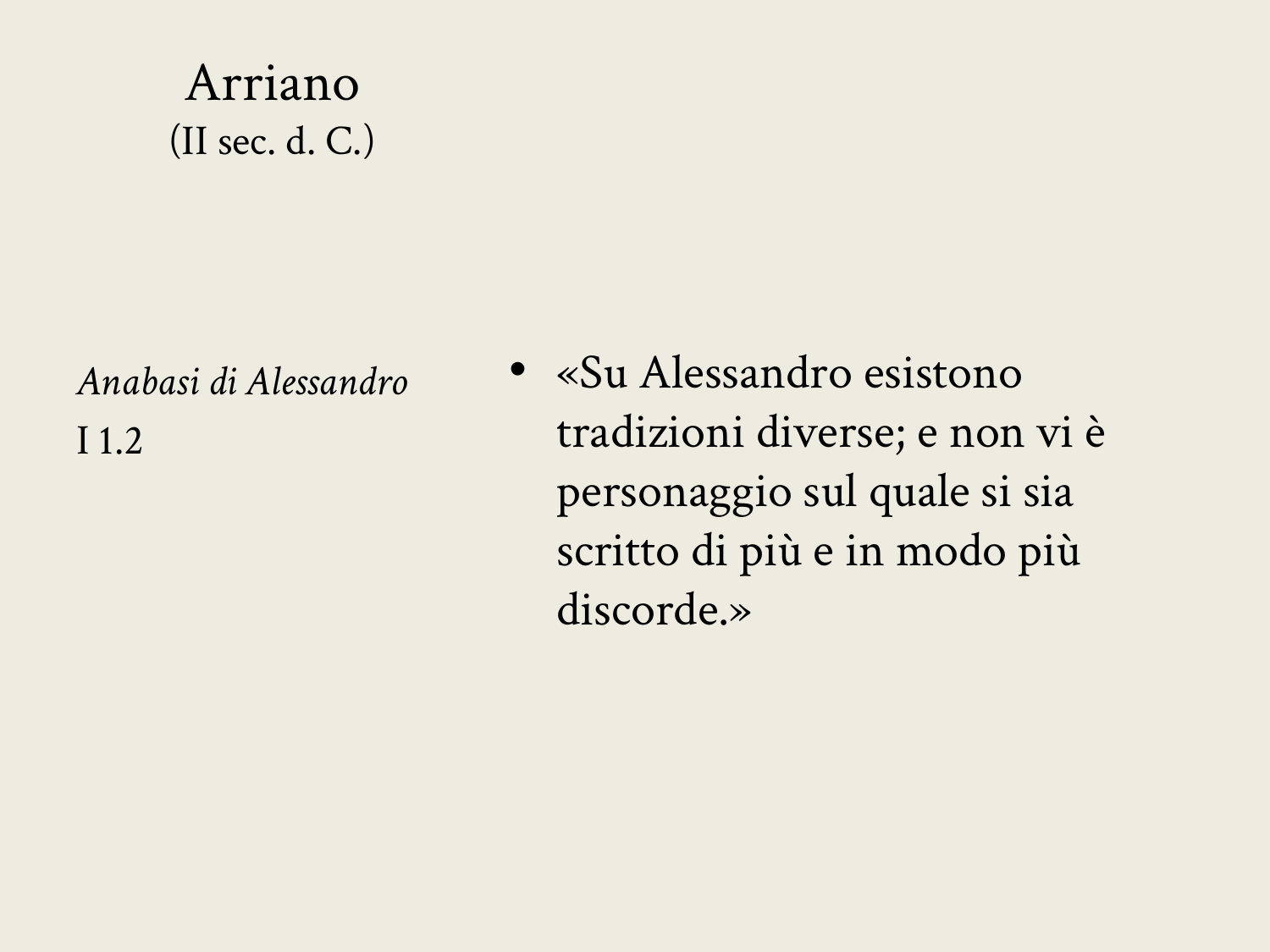

# Arriano (II sec. d. C.)

«Su Alessandro esistono tradizioni diverse; e non vi è personaggio sul quale si sia scritto di più e in modo più discorde.»

Anabasi di Alessandro
I 1.2